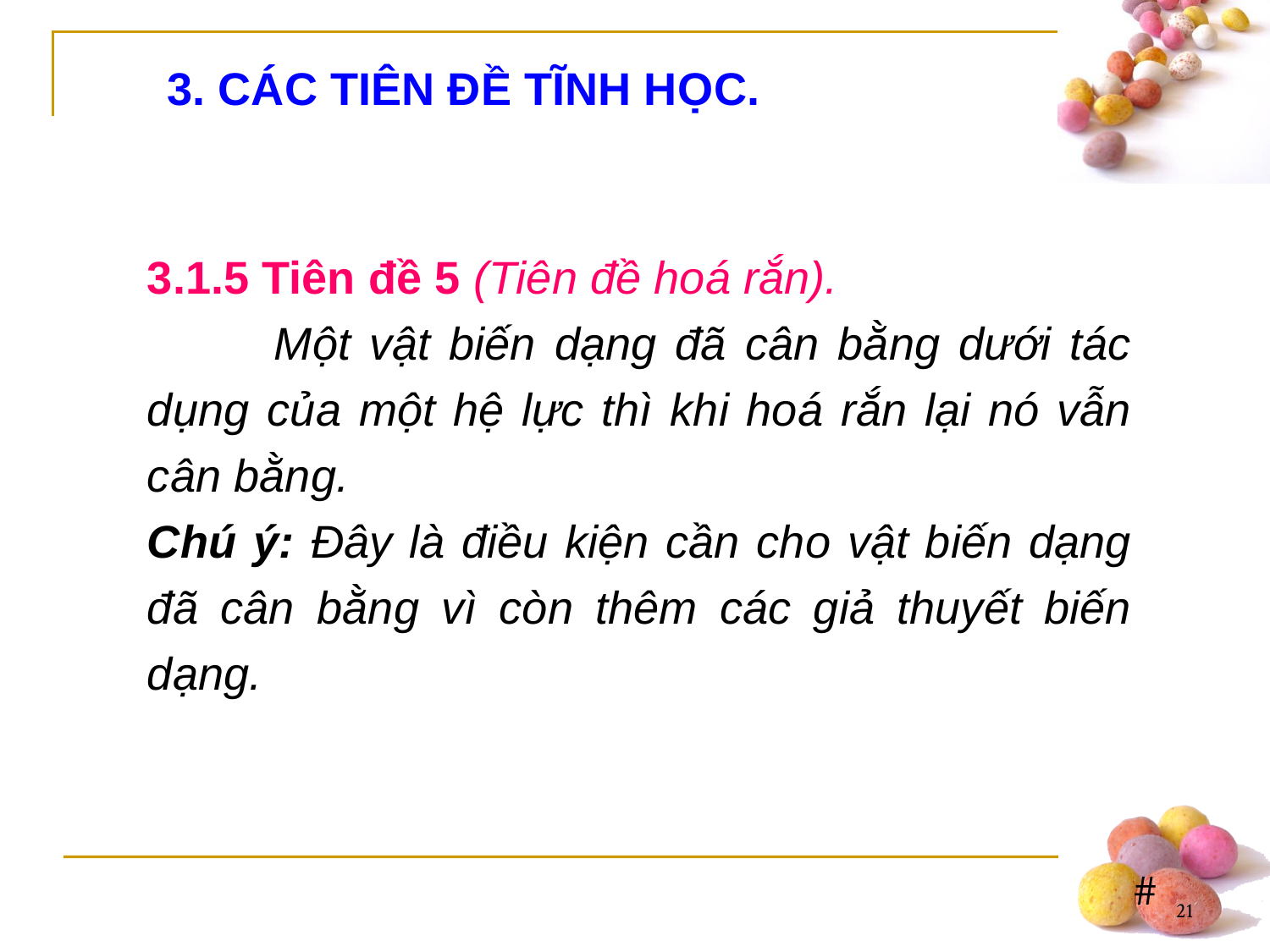

3. CÁC TIÊN ĐỀ TĨNH HỌC.
3.1.5 Tiên đề 5 (Tiên đề hoá rắn).
	Một vật biến dạng đã cân bằng dưới tác dụng của một hệ lực thì khi hoá rắn lại nó vẫn cân bằng.
Chú ý: Đây là điều kiện cần cho vật biến dạng đã cân bằng vì còn thêm các giả thuyết biến dạng.
21